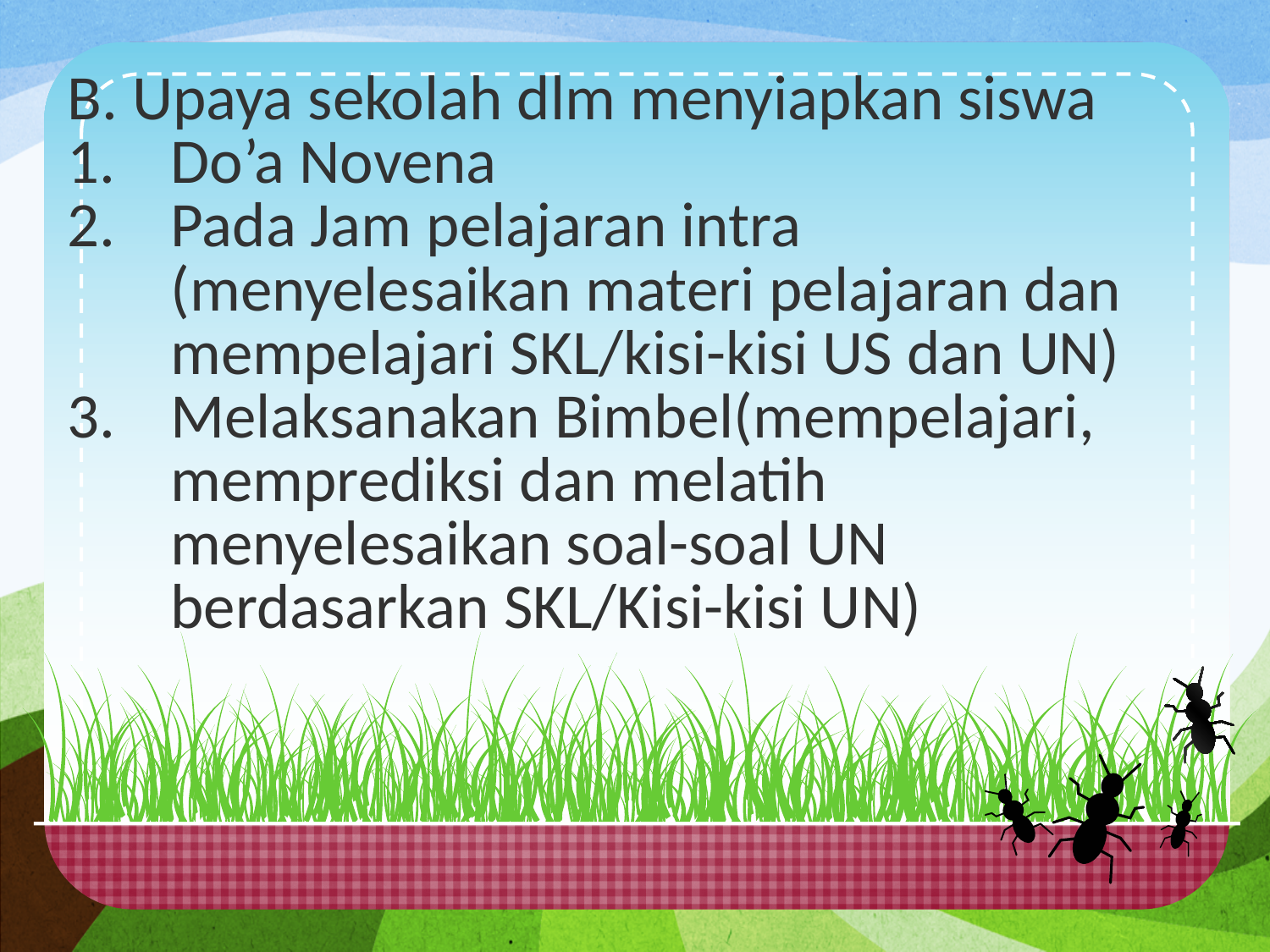

B. Upaya sekolah dlm menyiapkan siswa
Do’a Novena
Pada Jam pelajaran intra (menyelesaikan materi pelajaran dan mempelajari SKL/kisi-kisi US dan UN)
Melaksanakan Bimbel(mempelajari, memprediksi dan melatih menyelesaikan soal-soal UN berdasarkan SKL/Kisi-kisi UN)